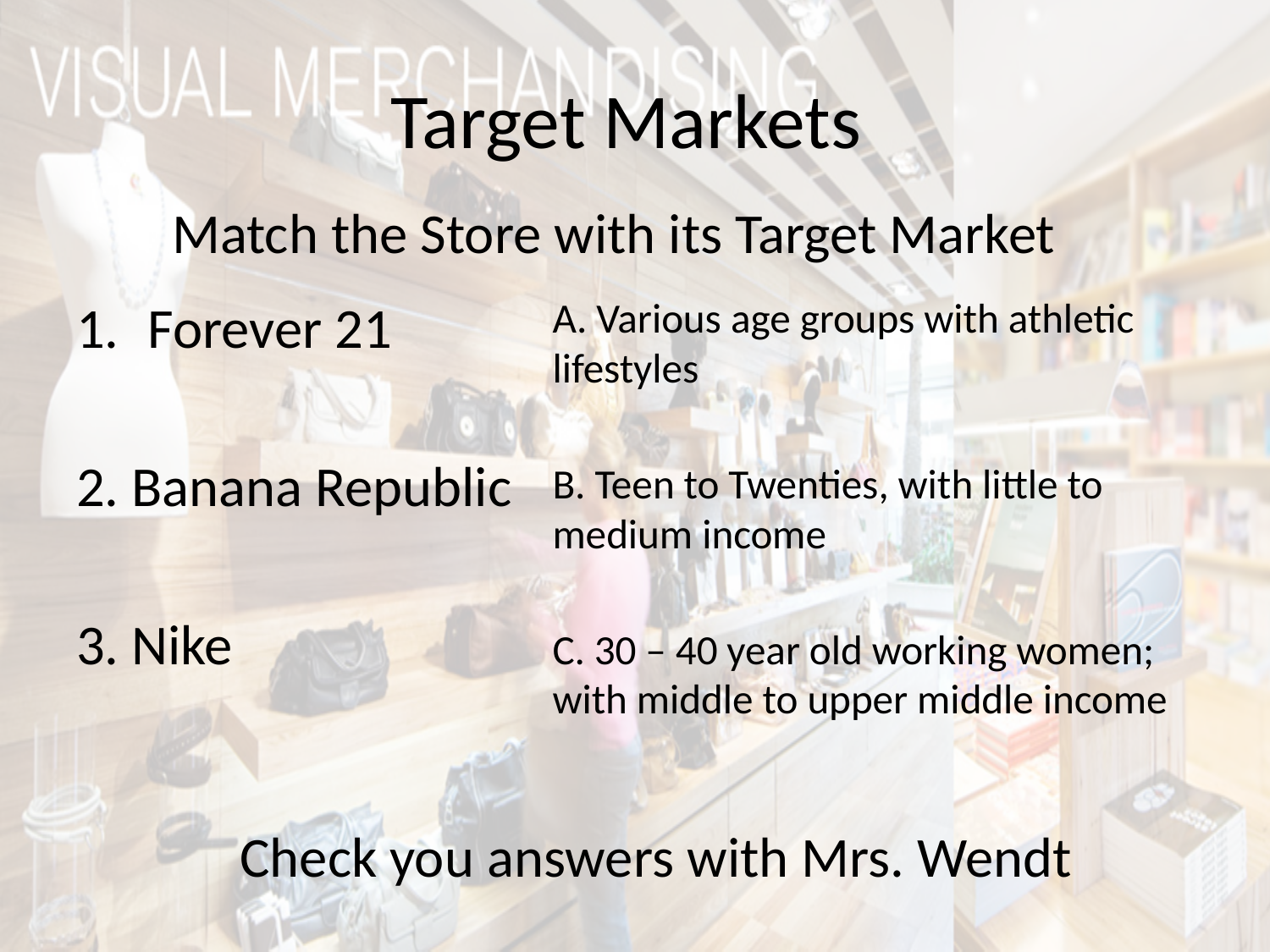

# Target Markets
Match the Store with its Target Market
Forever 21

2. Banana Republic

3. Nike

A. Various age groups with athletic lifestyles

B. Teen to Twenties, with little to medium income

C. 30 – 40 year old working women; with middle to upper middle income

Check you answers with Mrs. Wendt